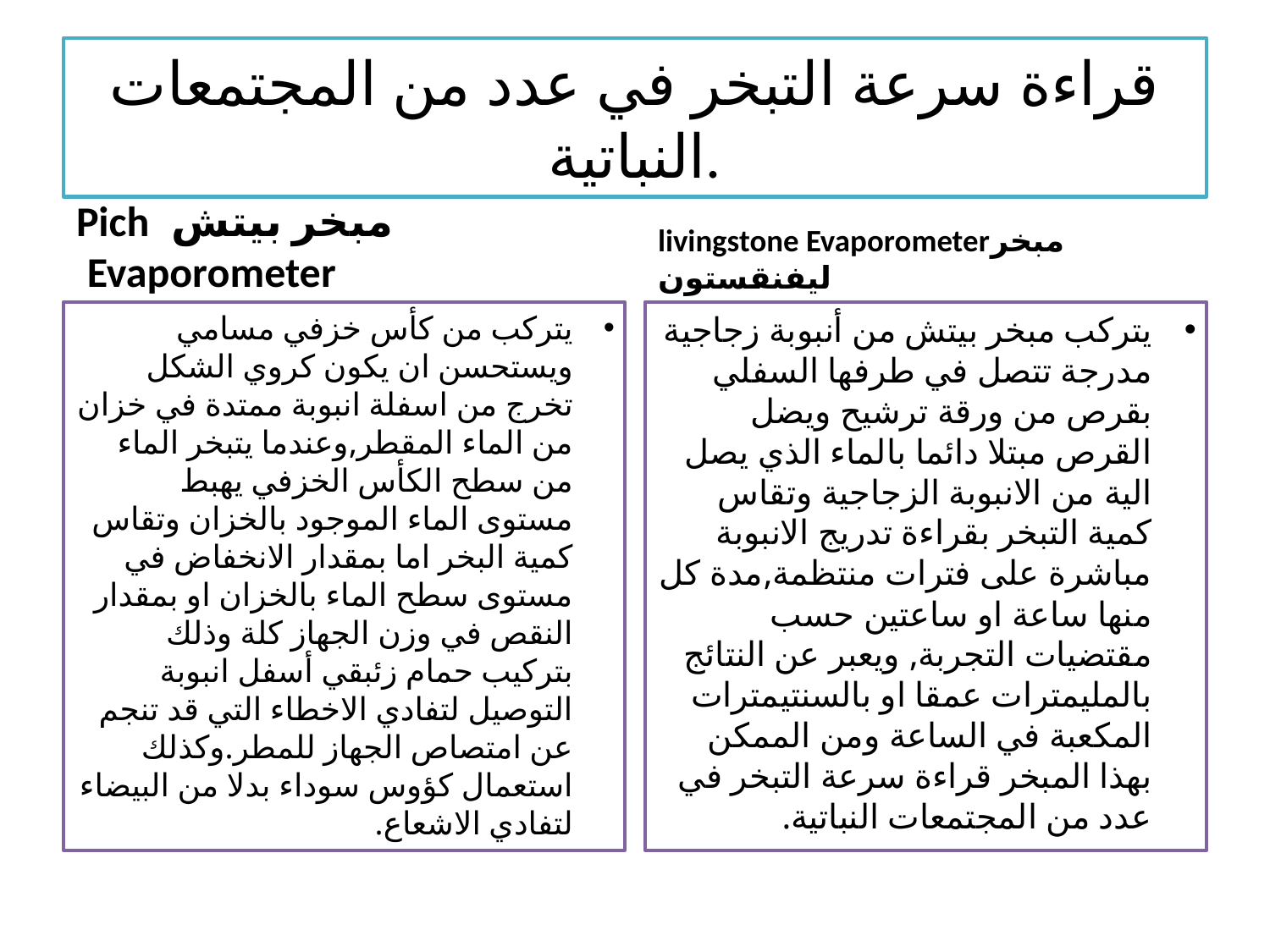

# قراءة سرعة التبخر في عدد من المجتمعات النباتية.
مبخر بيتش  Pich Evaporometer
livingstone Evaporometerمبخر ليفنقستون
يتركب من كأس خزفي مسامي ويستحسن ان يكون كروي الشكل تخرج من اسفلة انبوبة ممتدة في خزان من الماء المقطر,وعندما يتبخر الماء من سطح الكأس الخزفي يهبط مستوى الماء الموجود بالخزان وتقاس كمية البخر اما بمقدار الانخفاض في مستوى سطح الماء بالخزان او بمقدار النقص في وزن الجهاز كلة وذلك بتركيب حمام زئبقي أسفل انبوبة التوصيل لتفادي الاخطاء التي قد تنجم عن امتصاص الجهاز للمطر.وكذلك استعمال كؤوس سوداء بدلا من البيضاء لتفادي الاشعاع.
يتركب مبخر بيتش من أنبوبة زجاجية مدرجة تتصل في طرفها السفلي بقرص من ورقة ترشيح ويضل القرص مبتلا دائما بالماء الذي يصل الية من الانبوبة الزجاجية وتقاس كمية التبخر بقراءة تدريج الانبوبة مباشرة على فترات منتظمة,مدة كل منها ساعة او ساعتين حسب مقتضيات التجربة, ويعبر عن النتائج بالمليمترات عمقا او بالسنتيمترات المكعبة في الساعة ومن الممكن بهذا المبخر قراءة سرعة التبخر في عدد من المجتمعات النباتية.